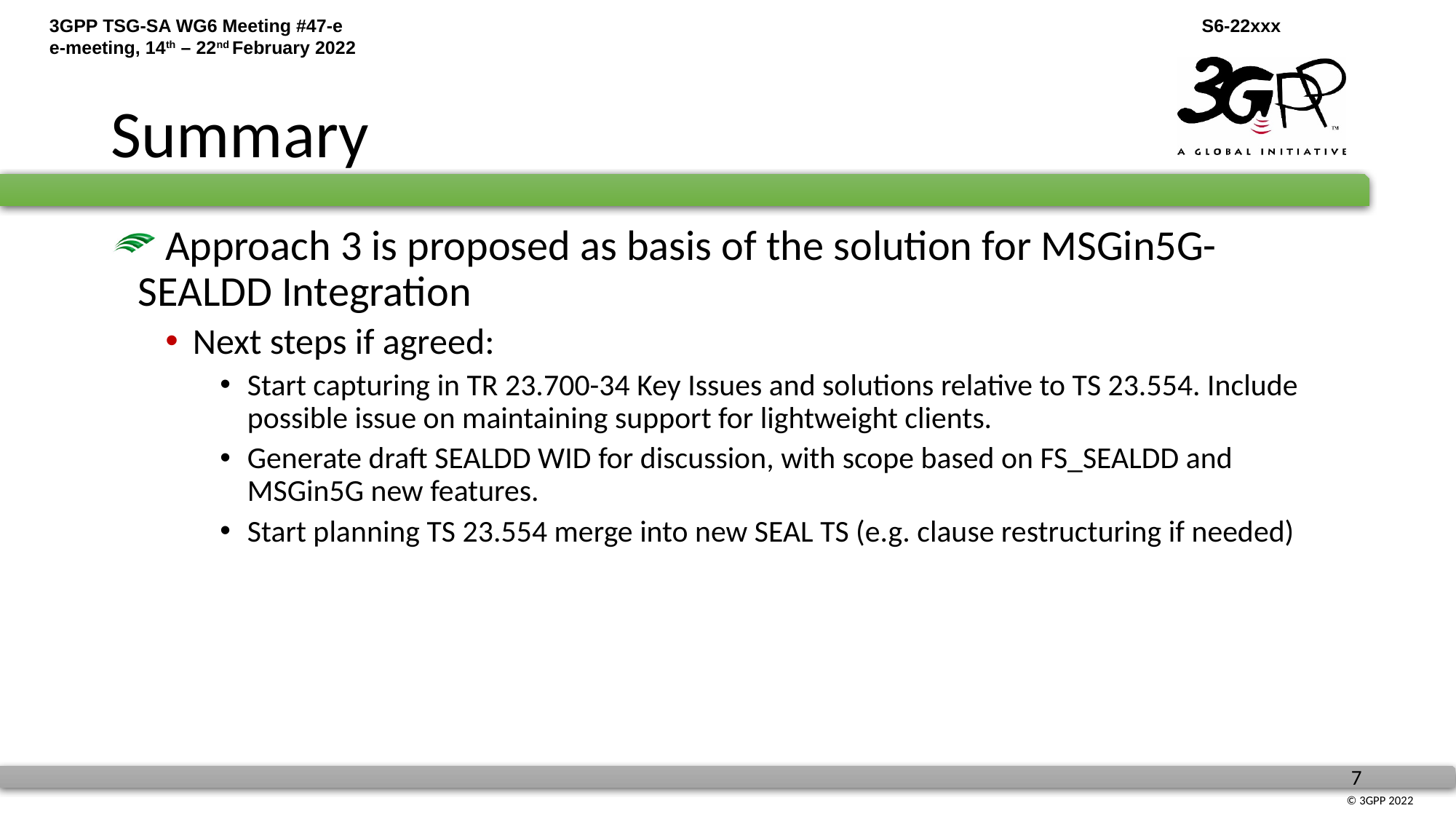

# Summary
 Approach 3 is proposed as basis of the solution for MSGin5G-SEALDD Integration
Next steps if agreed:
Start capturing in TR 23.700-34 Key Issues and solutions relative to TS 23.554. Include possible issue on maintaining support for lightweight clients.
Generate draft SEALDD WID for discussion, with scope based on FS_SEALDD and MSGin5G new features.
Start planning TS 23.554 merge into new SEAL TS (e.g. clause restructuring if needed)